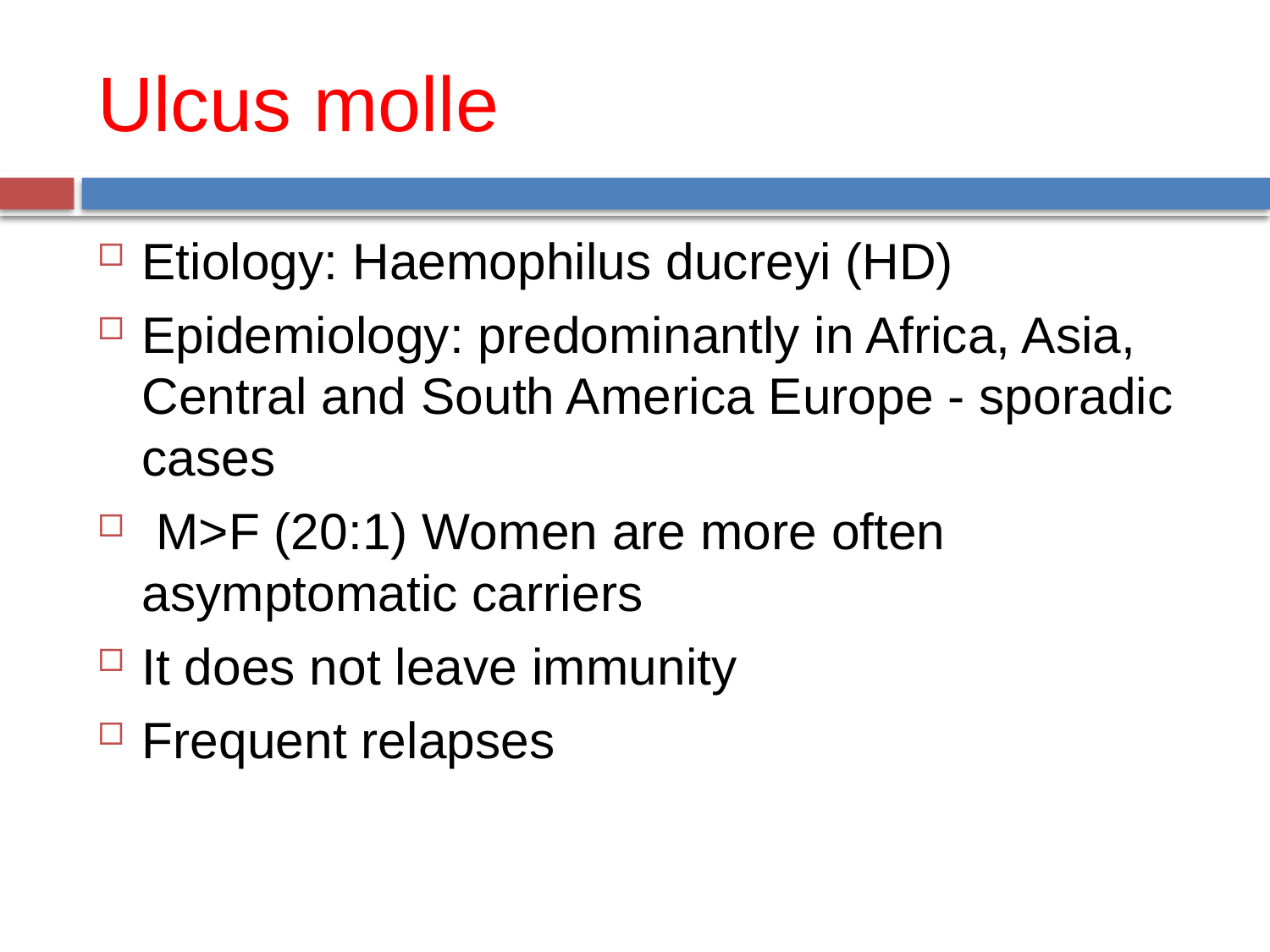

# Ulcus molle
Etiology: Haemophilus ducreyi (HD)
Epidemiology: predominantly in Africa, Asia, Central and South America Europe - sporadic cases
 M>F (20:1) Women are more often asymptomatic carriers
It does not leave immunity
Frequent relapses